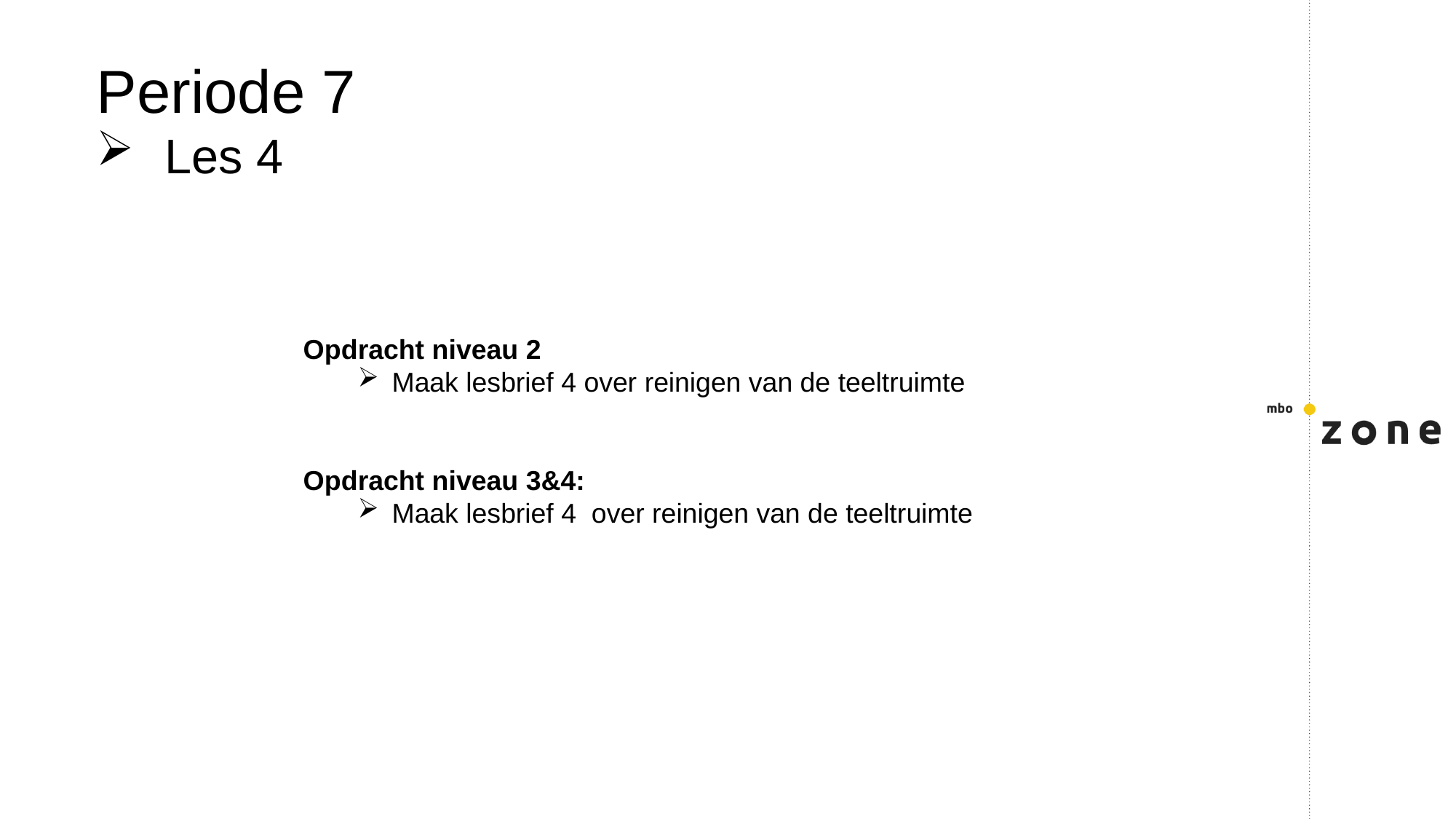

Periode 7
Les 4
Opdracht niveau 2
Maak lesbrief 4 over reinigen van de teeltruimte

Opdracht niveau 3&4:
Maak lesbrief 4  over reinigen van de teeltruimte